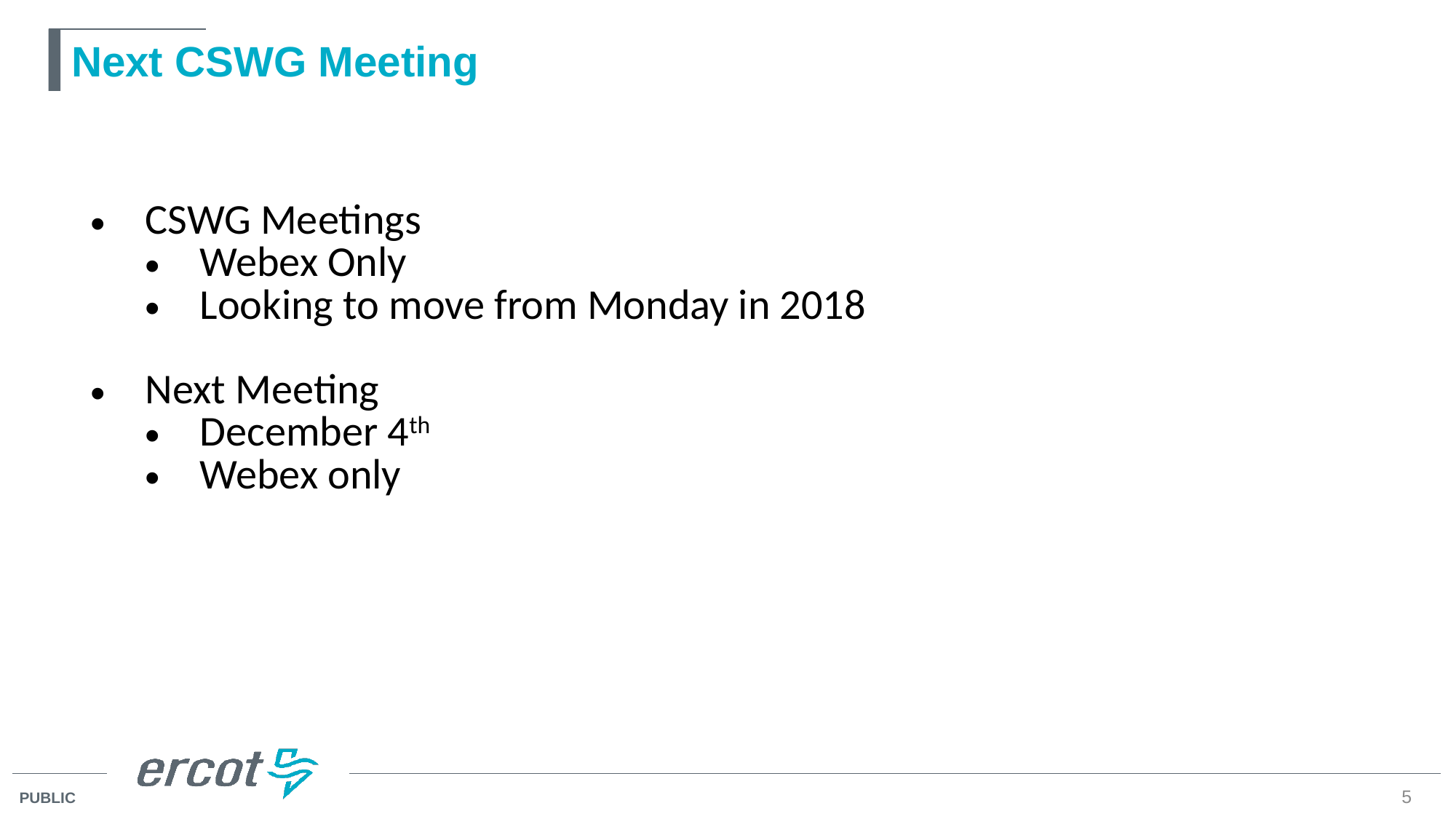

# Next CSWG Meeting
| CSWG Meetings Webex Only Looking to move from Monday in 2018 Next Meeting December 4th Webex only |
| --- |
|  |
5